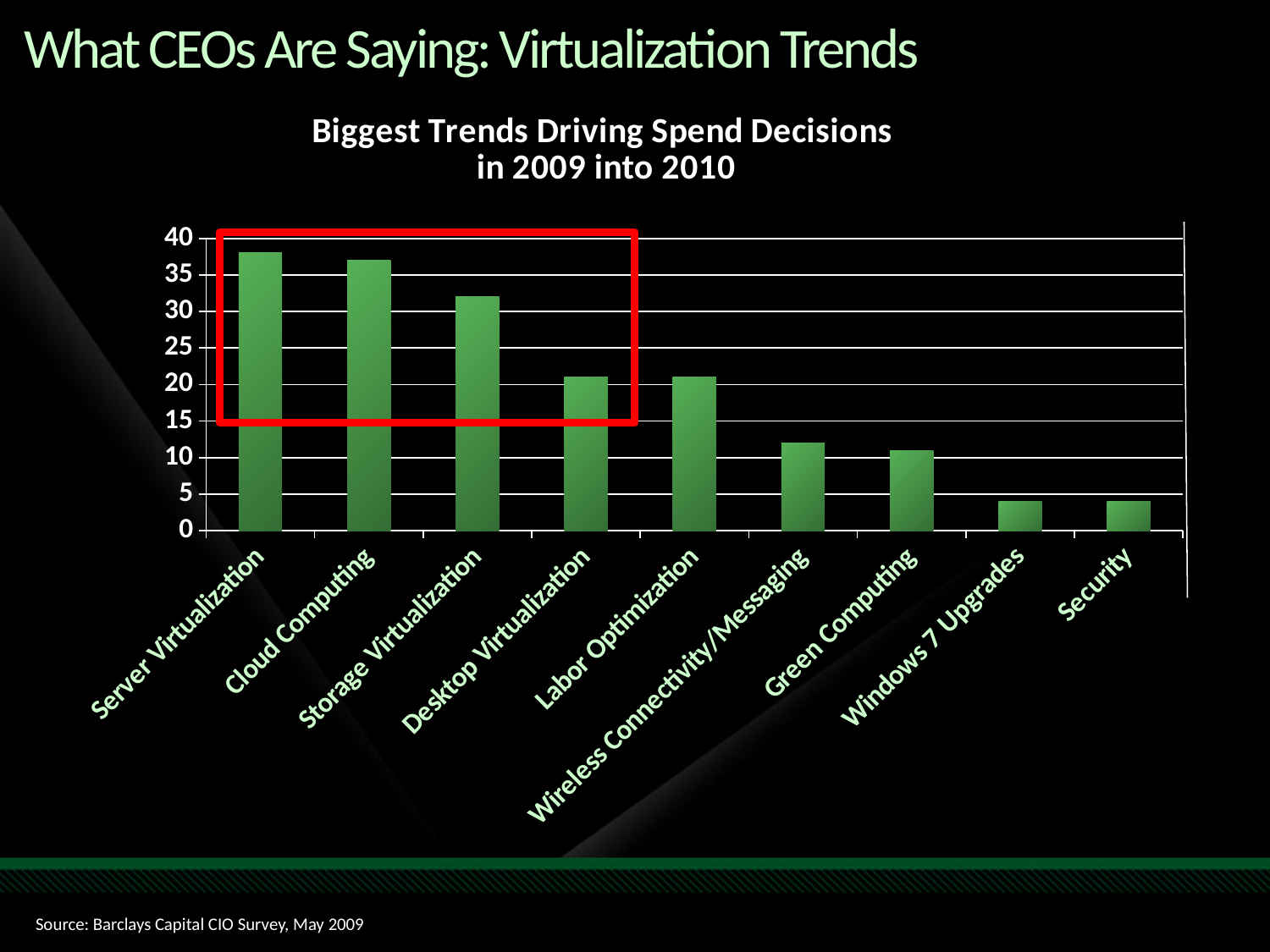

# What CEOs Are Saying: Virtualization Trends

### Chart: Biggest Trends Driving Spend Decisions
in 2009 into 2010

| Category | Biggest Trends Driving Spend Decisions in 2009 into 2010 |
|---|---|
| Server Virtualization | 38.0 |
| Cloud Computing | 37.0 |
| Storage Virtualization | 32.0 |
| Desktop Virtualization | 21.0 |
| Labor Optimization | 21.0 |
| Wireless Connectivity/Messaging | 12.0 |
| Green Computing | 11.0 |
| Windows 7 Upgrades | 4.0 |
| Security | 4.0 |
Source: Barclays Capital CIO Survey, May 2009